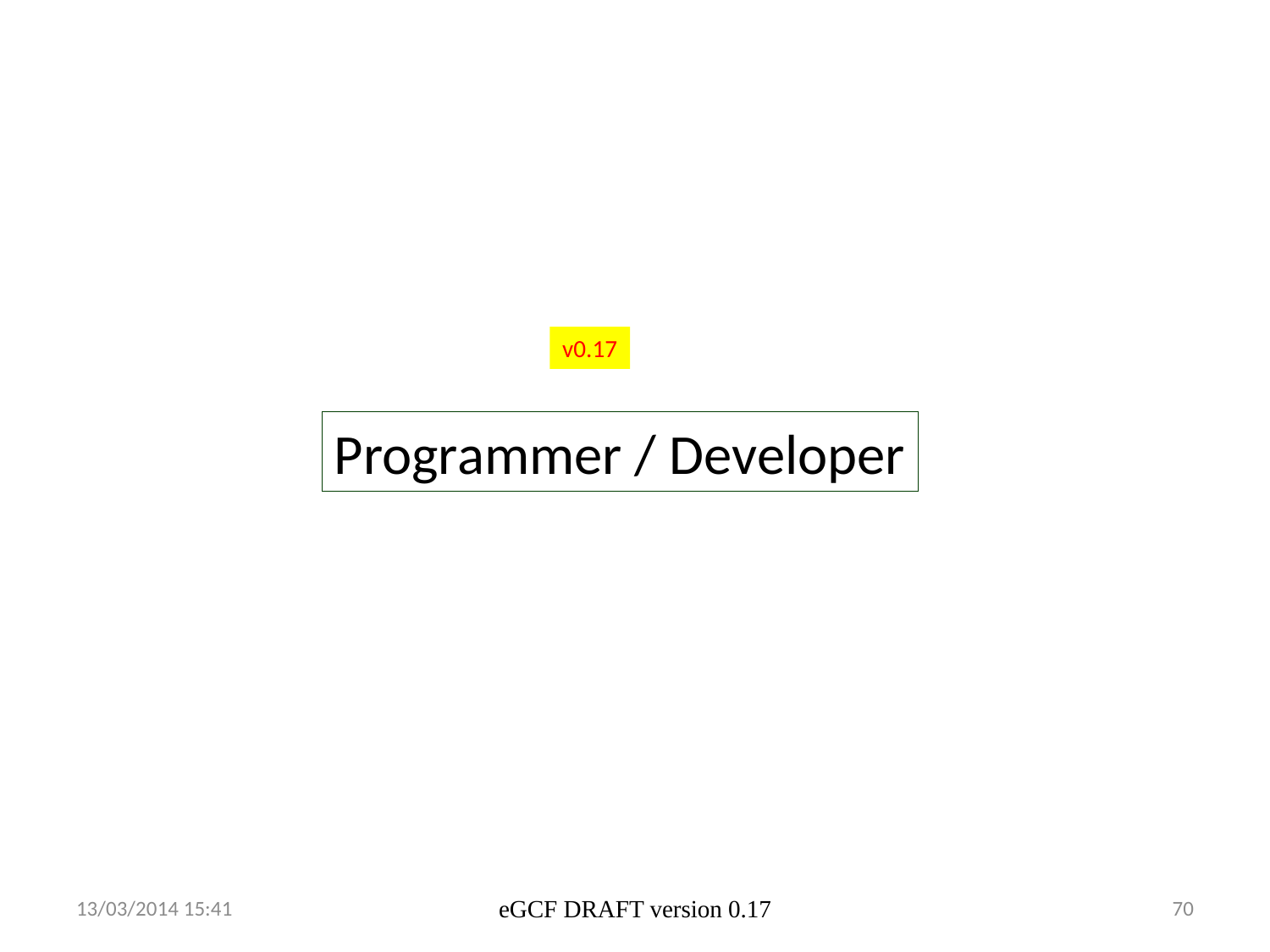

v0.17
Programmer / Developer
13/03/2014 15:41
eGCF DRAFT version 0.17
70